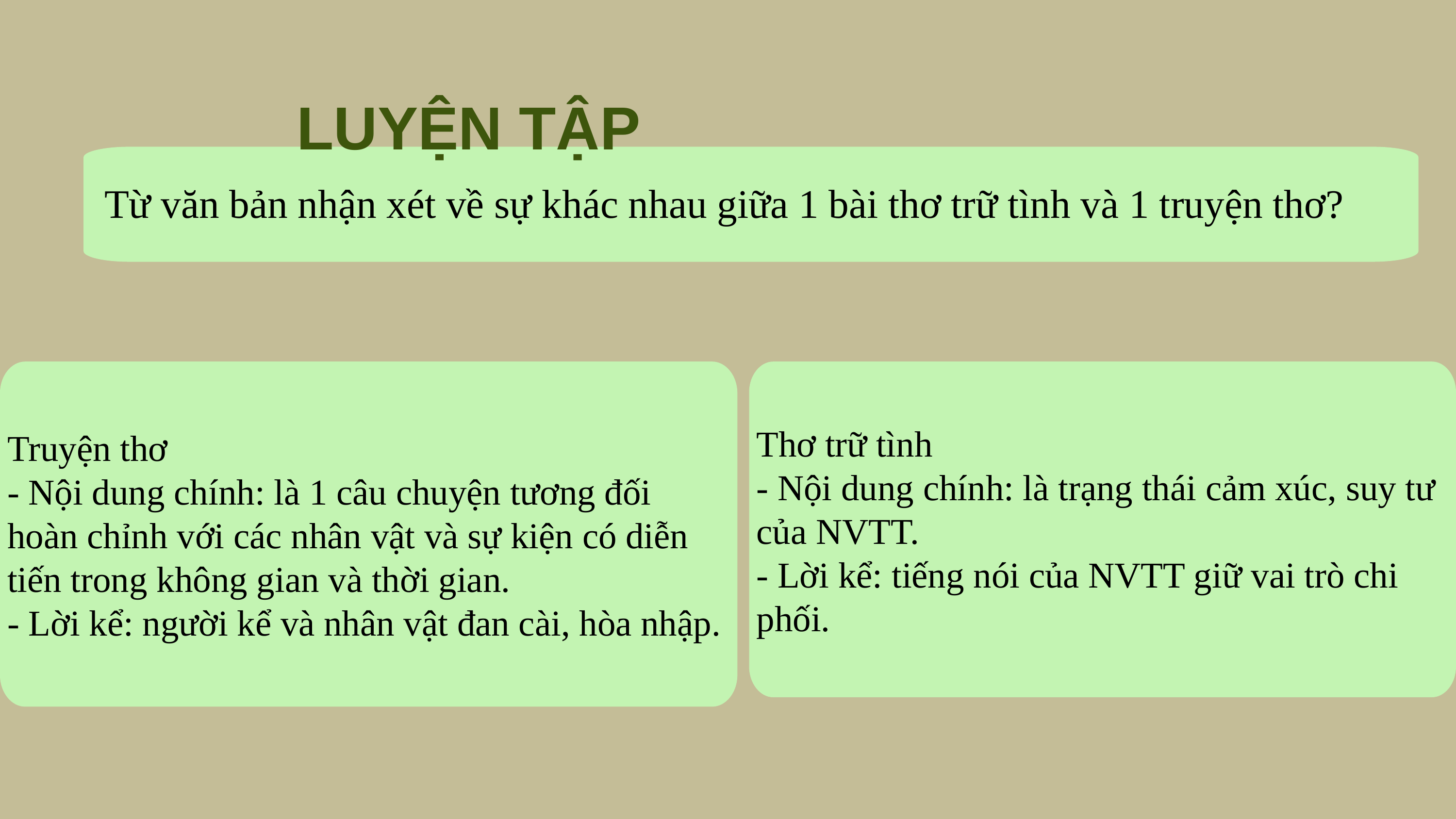

LUYỆN TẬP

Từ văn bản nhận xét về sự khác nhau giữa 1 bài thơ trữ tình và 1 truyện thơ?
Thơ trữ tình
- Nội dung chính: là trạng thái cảm xúc, suy tư của NVTT.
- Lời kể: tiếng nói của NVTT giữ vai trò chi phối.
Truyện thơ
- Nội dung chính: là 1 câu chuyện tương đối hoàn chỉnh với các nhân vật và sự kiện có diễn tiến trong không gian và thời gian.
- Lời kể: người kể và nhân vật đan cài, hòa nhập.